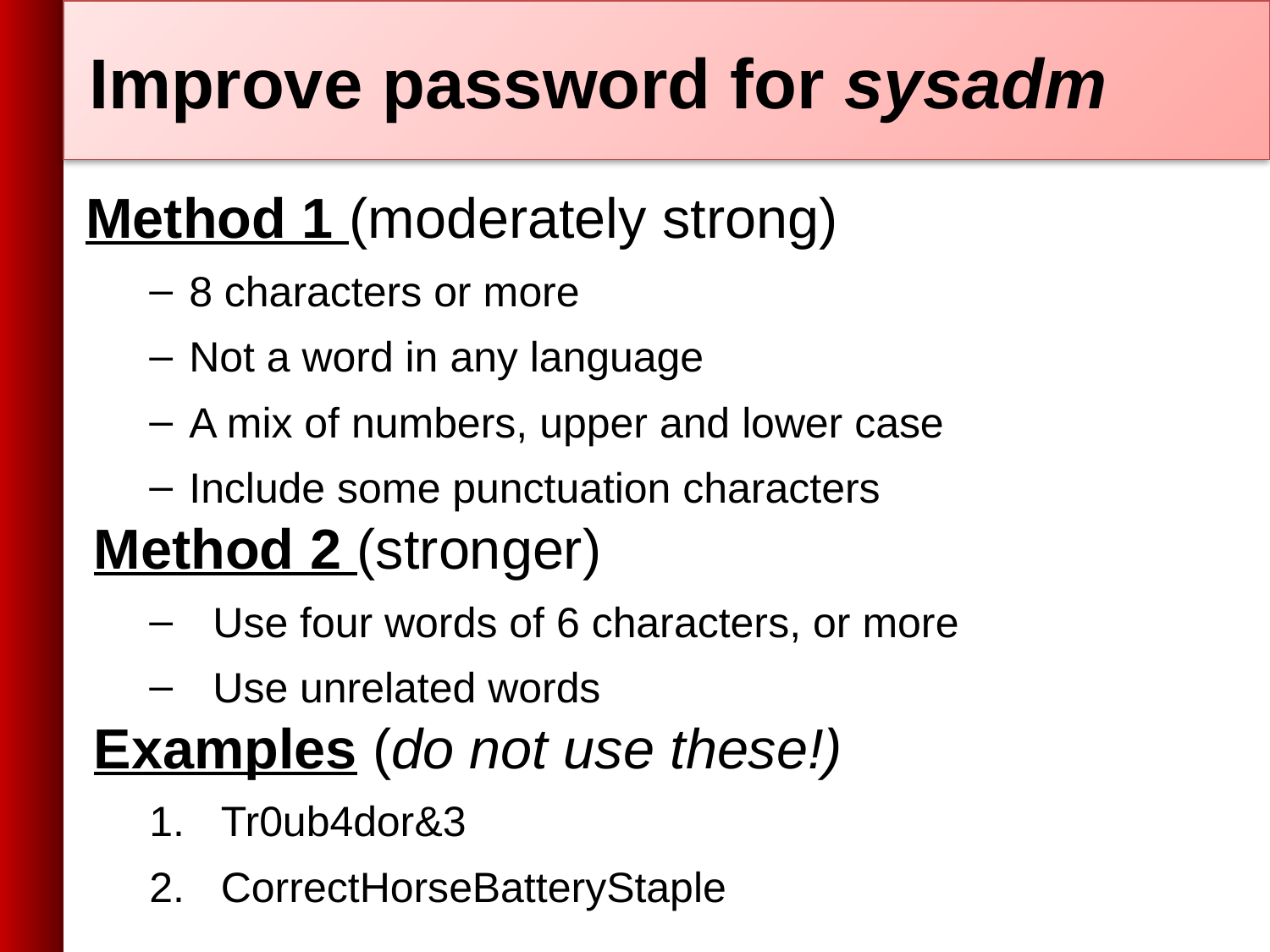

# Improve password for sysadm
Method 1 (moderately strong)
8 characters or more
Not a word in any language
A mix of numbers, upper and lower case
Include some punctuation characters
Method 2 (stronger)
Use four words of 6 characters, or more
Use unrelated words
Examples (do not use these!)
Tr0ub4dor&3
CorrectHorseBatteryStaple